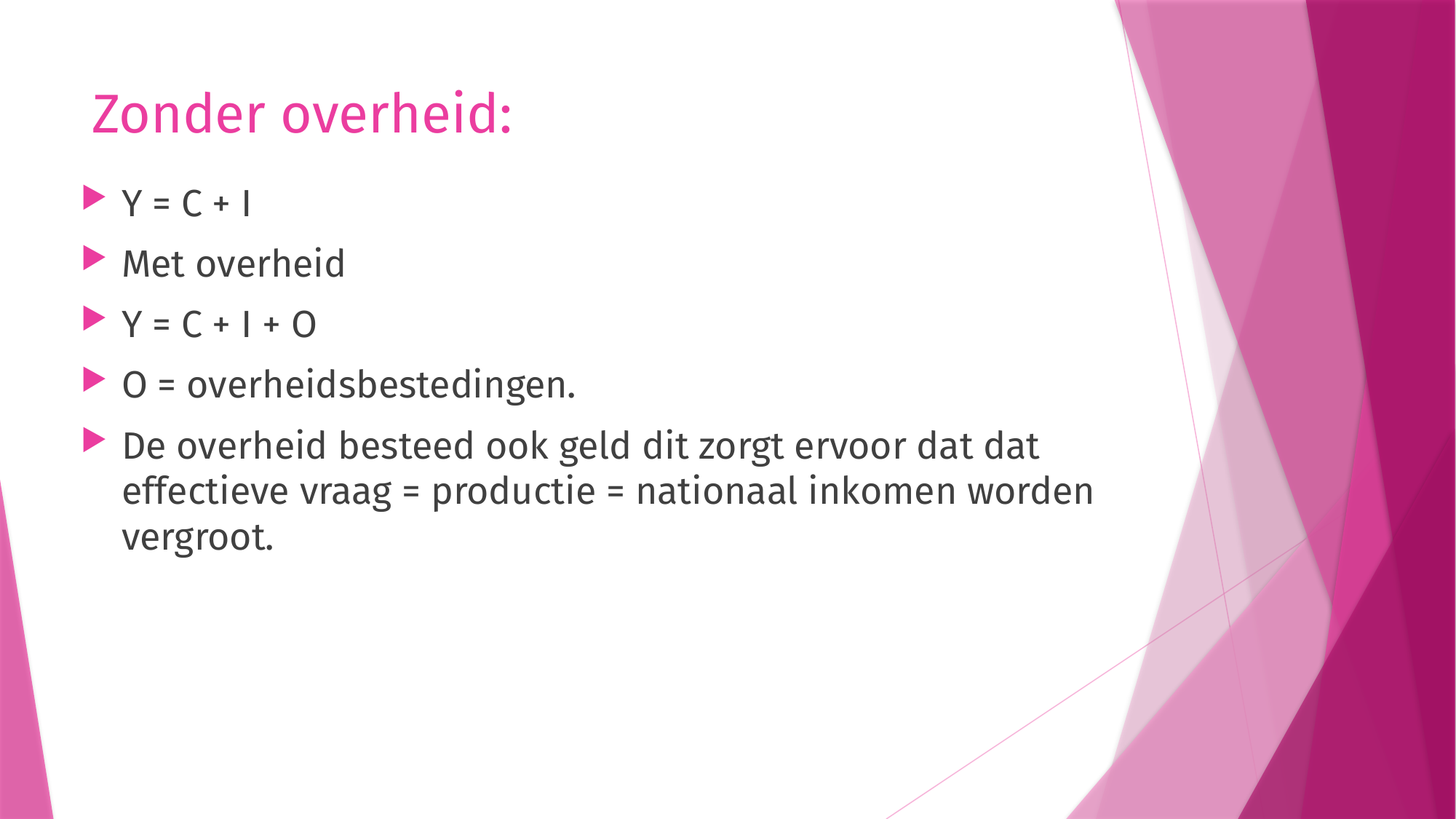

# Zonder overheid:
Y = C + I
Met overheid
Y = C + I + O
O = overheidsbestedingen.
De overheid besteed ook geld dit zorgt ervoor dat dat effectieve vraag = productie = nationaal inkomen worden vergroot.